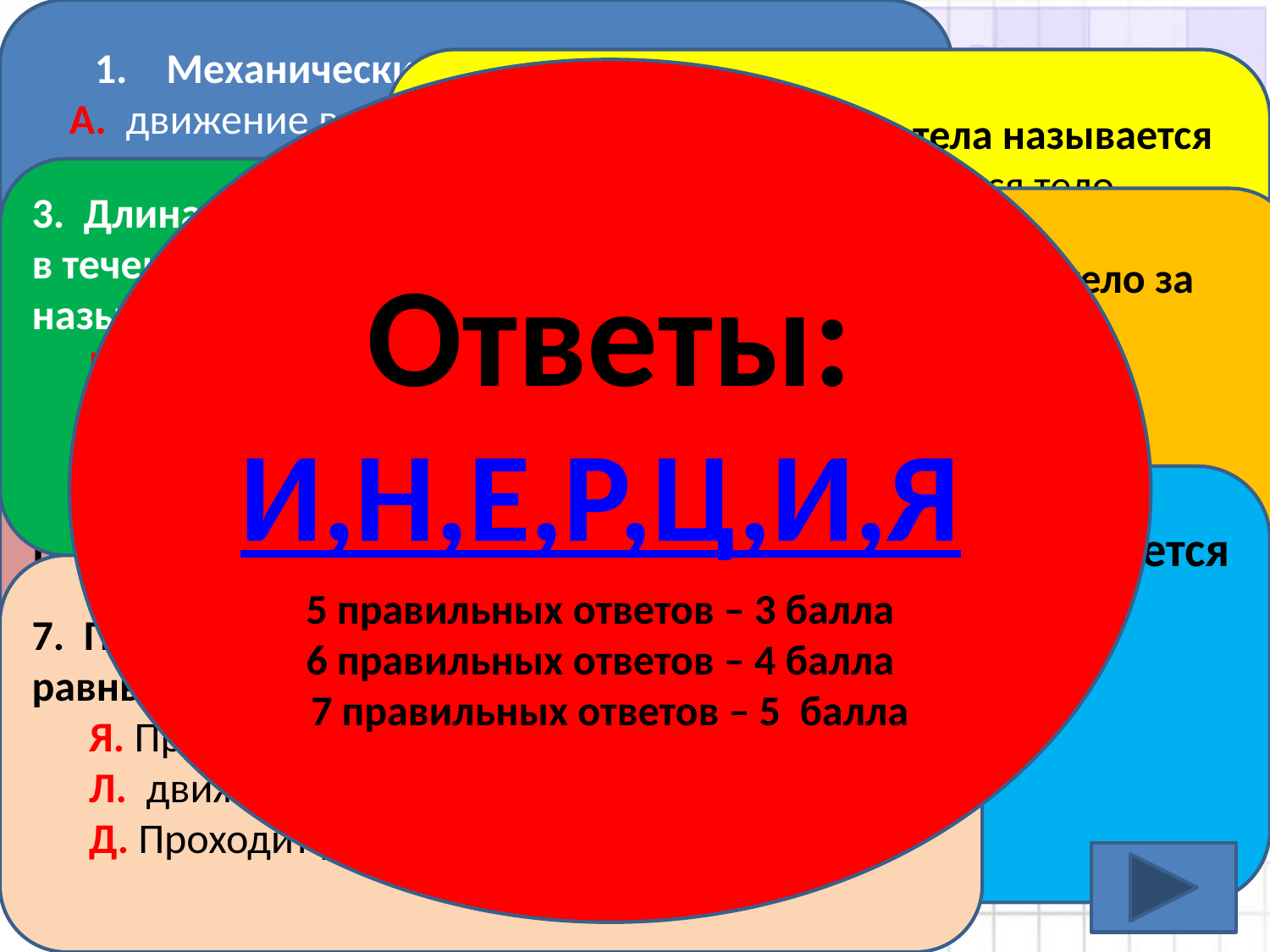

Механическим движением называется:
    А.  движение всякого тела по земле среди
         окружающих тел;
    И.  изменение положения тела в
          пространстве относительно других тел;
    С.  изменение положения автобуса на дороге
2.  Траекторией движения тела называется
     Н. линия, по которой движется тело
     О. след, который оставляет движущееся
           тело
     К. кривая линия движения молекулы.

Ответы:
И,Н,Е,Р,Ц,И,Я

3.  Длина траектории, по которой движется тело в течении некоторого промежутка времени, называется
      Е.  путь
      М.  след
      Т.   кривая

4.  При равномерном движении  тело за равные промежутки времени…
      Ю. проходит разные пути
      В.  движется неравномерно
      Р.   проходит равные пути

5.  Формула для нахождения скорости при равномерном движении:
      Г.   v =  t : s      Э. v = s · t     Ц.  v = s : t

6.  В системе СИ скорость измеряется в…
      С.  км/ч
      И. м/с
      Б.  км/с

7.  При  неравномерном движении  тело за равные промежутки времени…
      Я. Проходит разные пути
      Л.  движется равномерно
      Д. Проходит равные пути

5 правильных ответов – 3 балла
6 правильных ответов – 4 балла
  7 правильных ответов – 5  балла